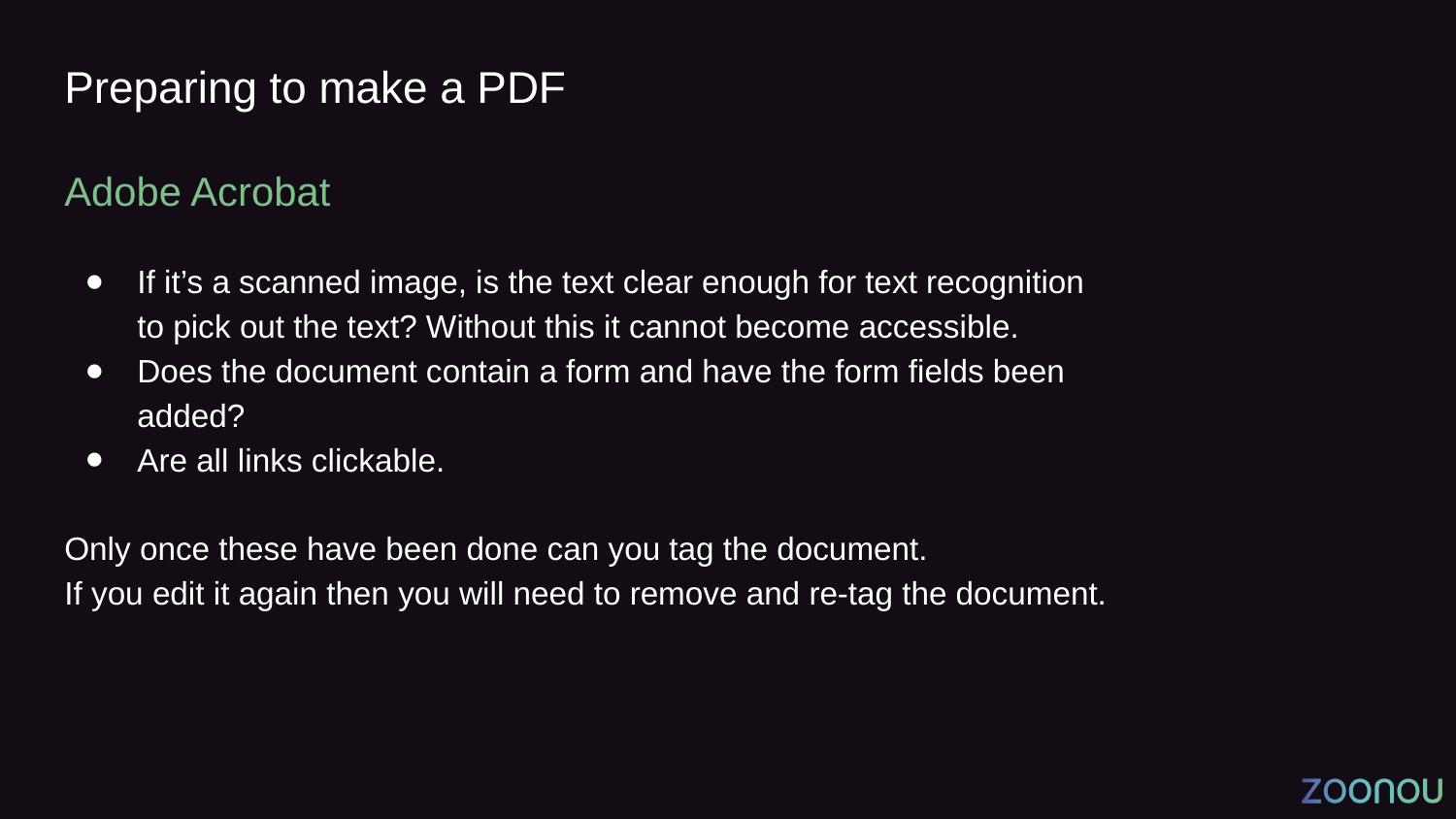

# Preparing to make a PDF

Adobe Acrobat
If it’s a scanned image, is the text clear enough for text recognition to pick out the text? Without this it cannot become accessible.
Does the document contain a form and have the form fields been added?
Are all links clickable.

Only once these have been done can you tag the document.
If you edit it again then you will need to remove and re-tag the document.